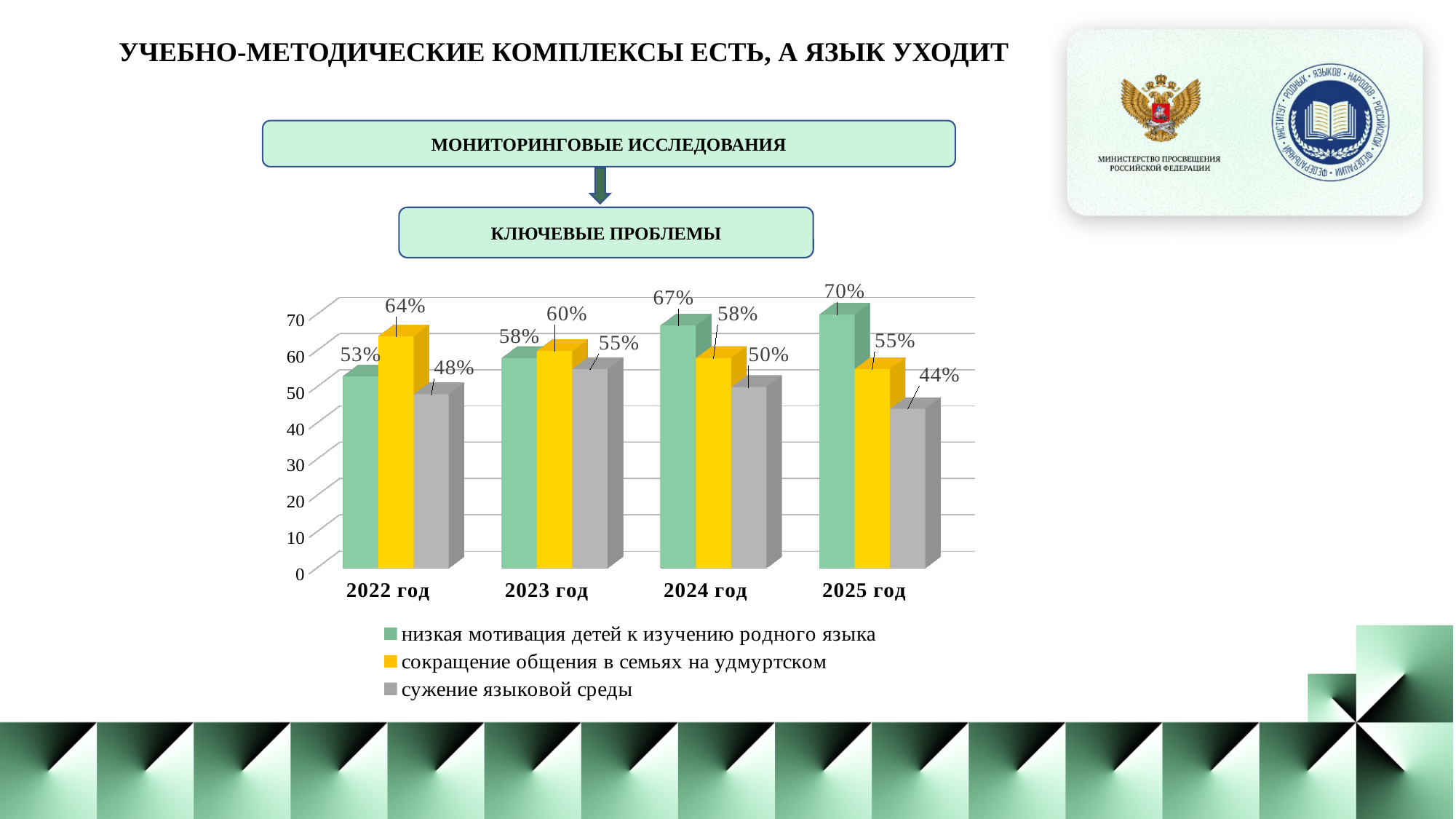

УЧЕБНО-МЕТОДИЧЕСКИЕ КОМПЛЕКСЫ ЕСТЬ, А ЯЗЫК УХОДИТ
МОНИТОРИНГОВЫЕ ИССЛЕДОВАНИЯ

КЛЮЧЕВЫЕ ПРОБЛЕМЫ

[unsupported chart]